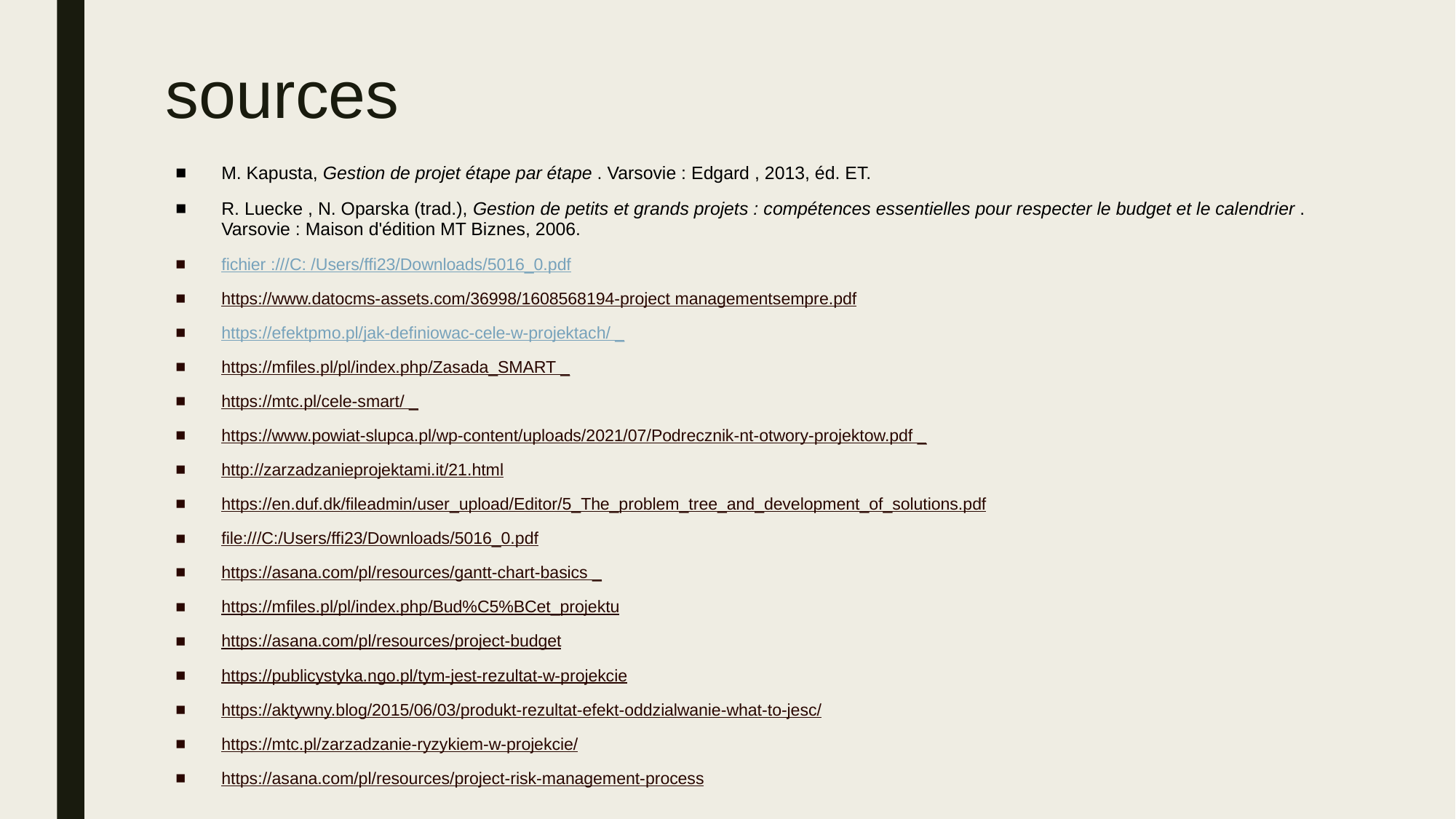

# sources

M. Kapusta, Gestion de projet étape par étape . Varsovie : Edgard , 2013, éd. ET.
R. Luecke , N. Oparska (trad.), Gestion de petits et grands projets : compétences essentielles pour respecter le budget et le calendrier . Varsovie : Maison d'édition MT Biznes, 2006.
fichier :///C: /Users/ffi23/Downloads/5016_0.pdf
https://www.datocms-assets.com/36998/1608568194-project managementsempre.pdf
https://efektpmo.pl/jak-definiowac-cele-w-projektach/ _
https://mfiles.pl/pl/index.php/Zasada_SMART _
https://mtc.pl/cele-smart/ _
https://www.powiat-slupca.pl/wp-content/uploads/2021/07/Podrecznik-nt-otwory-projektow.pdf _
http://zarzadzanieprojektami.it/21.html
https://en.duf.dk/fileadmin/user_upload/Editor/5_The_problem_tree_and_development_of_solutions.pdf
file:///C:/Users/ffi23/Downloads/5016_0.pdf
https://asana.com/pl/resources/gantt-chart-basics _
https://mfiles.pl/pl/index.php/Bud%C5%BCet_projektu
https://asana.com/pl/resources/project-budget
https://publicystyka.ngo.pl/tym-jest-rezultat-w-projekcie
https://aktywny.blog/2015/06/03/produkt-rezultat-efekt-oddzialwanie-what-to-jesc/
https://mtc.pl/zarzadzanie-ryzykiem-w-projekcie/
https://asana.com/pl/resources/project-risk-management-process